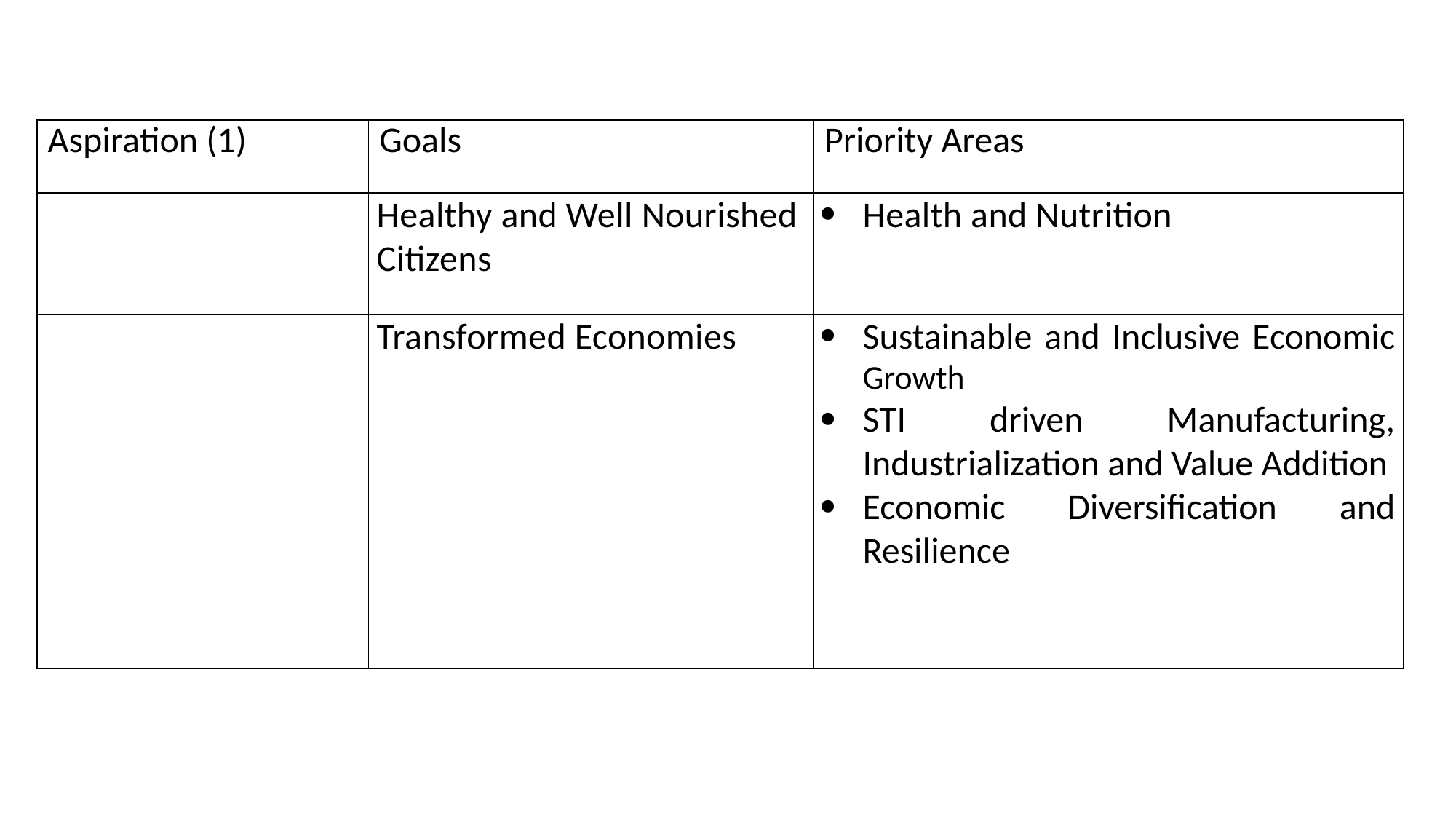

| Aspiration (1) | Goals | Priority Areas |
| --- | --- | --- |
|  | Healthy and Well Nourished Citizens | Health and Nutrition |
|  | Transformed Economies | Sustainable and Inclusive Economic Growth STI driven Manufacturing, Industrialization and Value Addition Economic Diversification and Resilience |